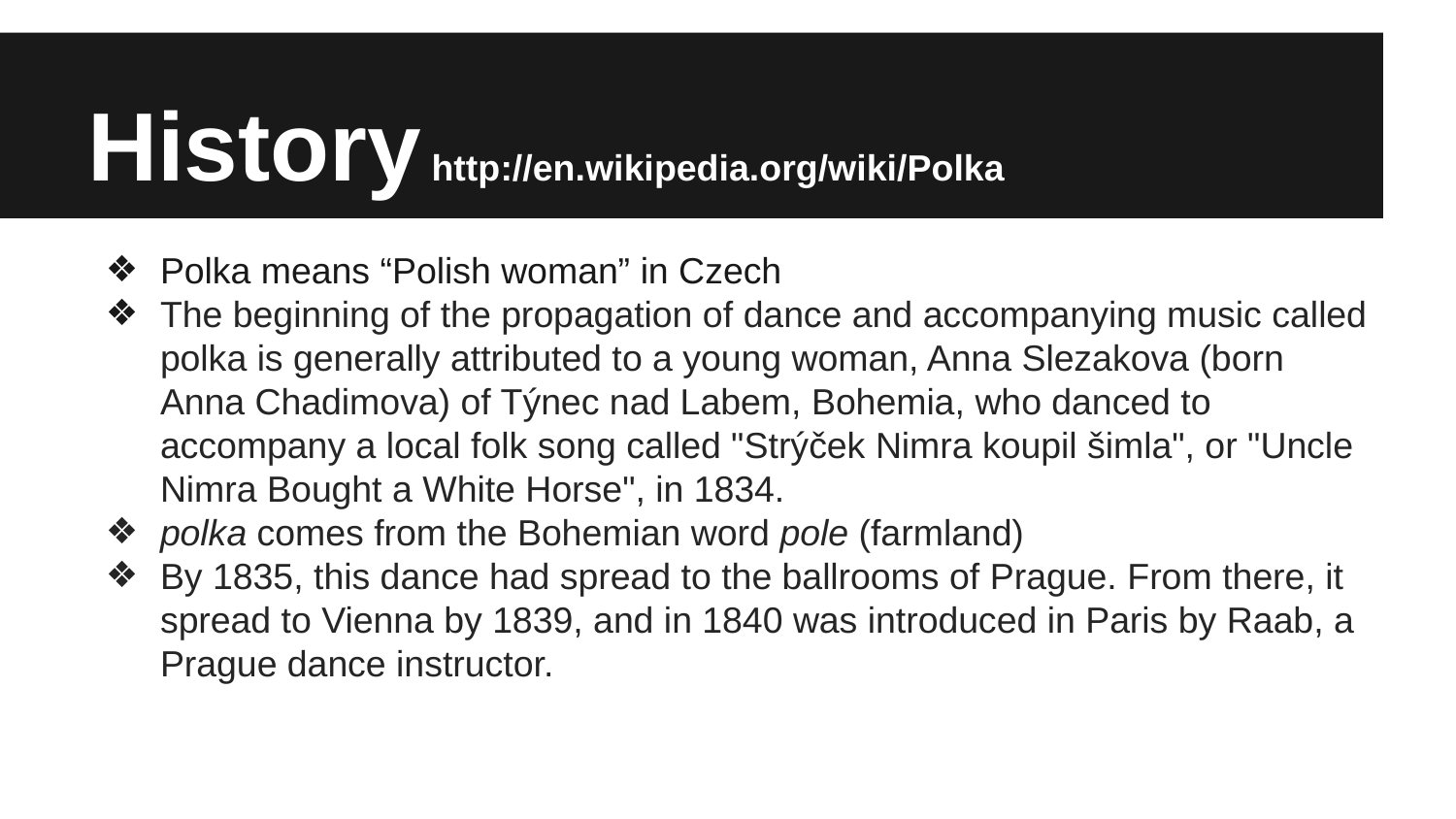

# History http://en.wikipedia.org/wiki/Polka
Polka means “Polish woman” in Czech
The beginning of the propagation of dance and accompanying music called polka is generally attributed to a young woman, Anna Slezakova (born Anna Chadimova) of Týnec nad Labem, Bohemia, who danced to accompany a local folk song called "Strýček Nimra koupil šimla", or "Uncle Nimra Bought a White Horse", in 1834.
polka comes from the Bohemian word pole (farmland)
By 1835, this dance had spread to the ballrooms of Prague. From there, it spread to Vienna by 1839, and in 1840 was introduced in Paris by Raab, a Prague dance instructor.